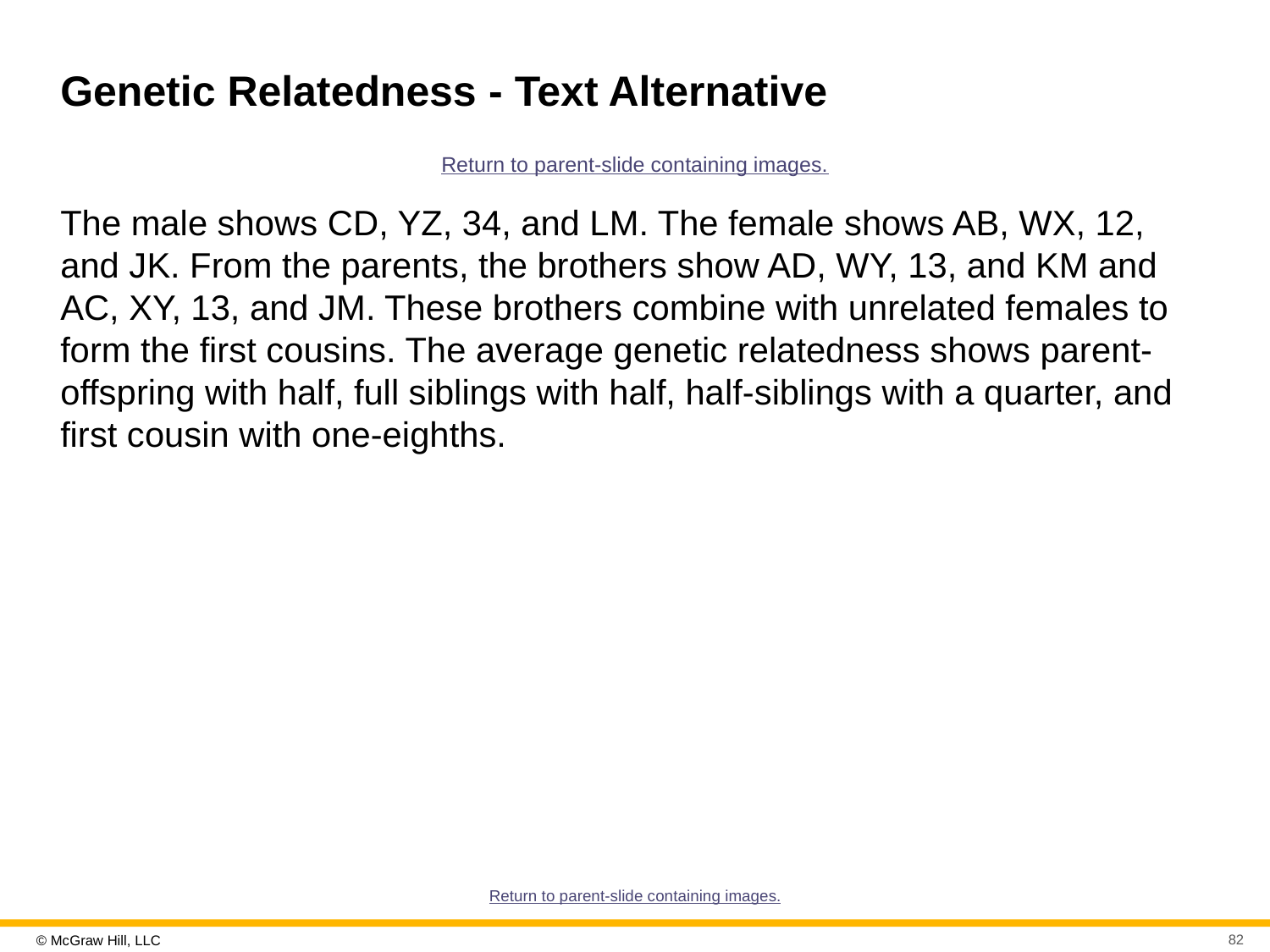

# Genetic Relatedness - Text Alternative
Return to parent-slide containing images.
The male shows CD, YZ, 34, and LM. The female shows AB, WX, 12, and JK. From the parents, the brothers show AD, WY, 13, and KM and AC, XY, 13, and JM. These brothers combine with unrelated females to form the first cousins. The average genetic relatedness shows parent-offspring with half, full siblings with half, half-siblings with a quarter, and first cousin with one-eighths.
Return to parent-slide containing images.
82